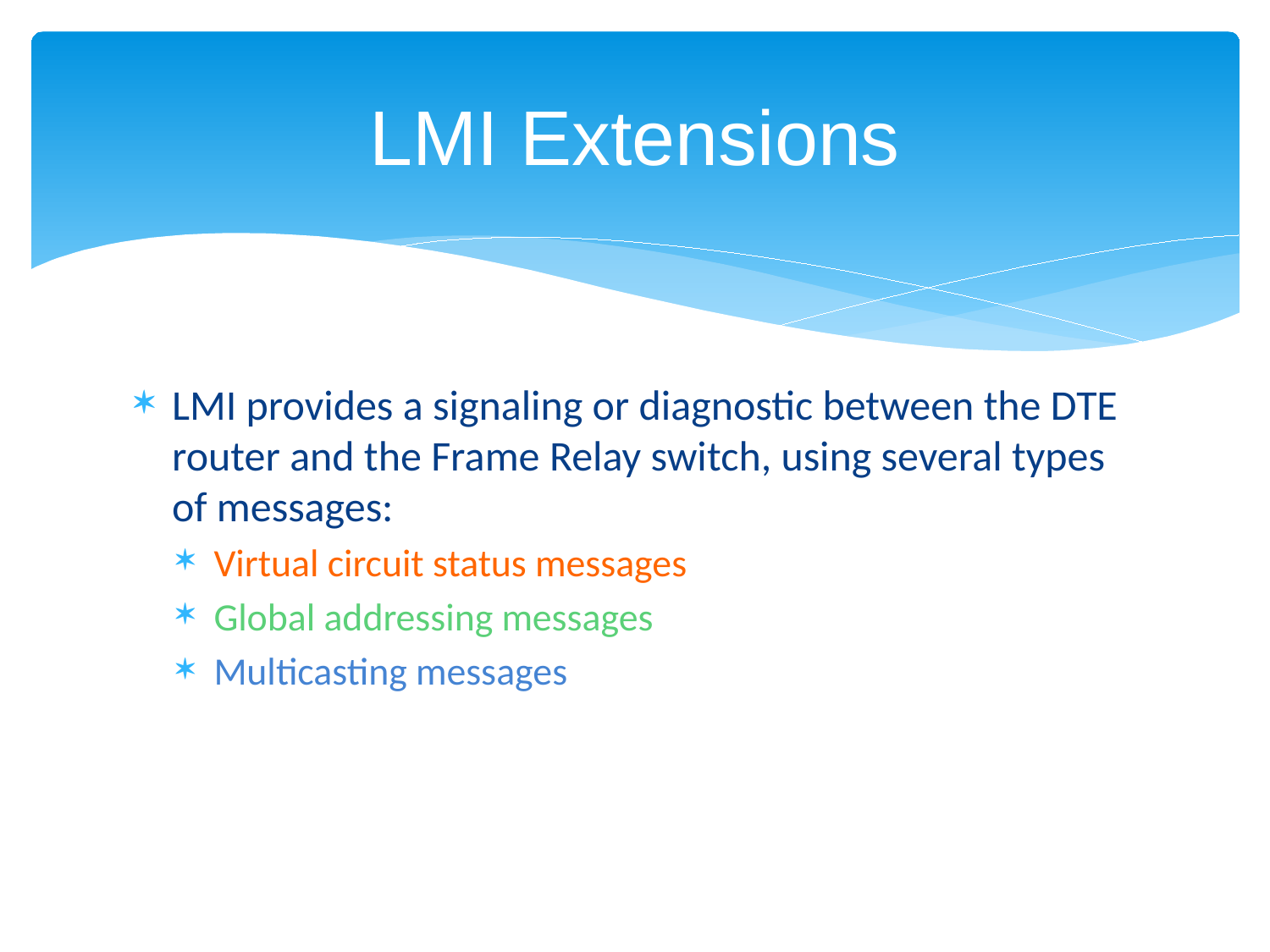

# LMI Extensions
LMI provides a signaling or diagnostic between the DTE router and the Frame Relay switch, using several types of messages:
Virtual circuit status messages
Global addressing messages
Multicasting messages